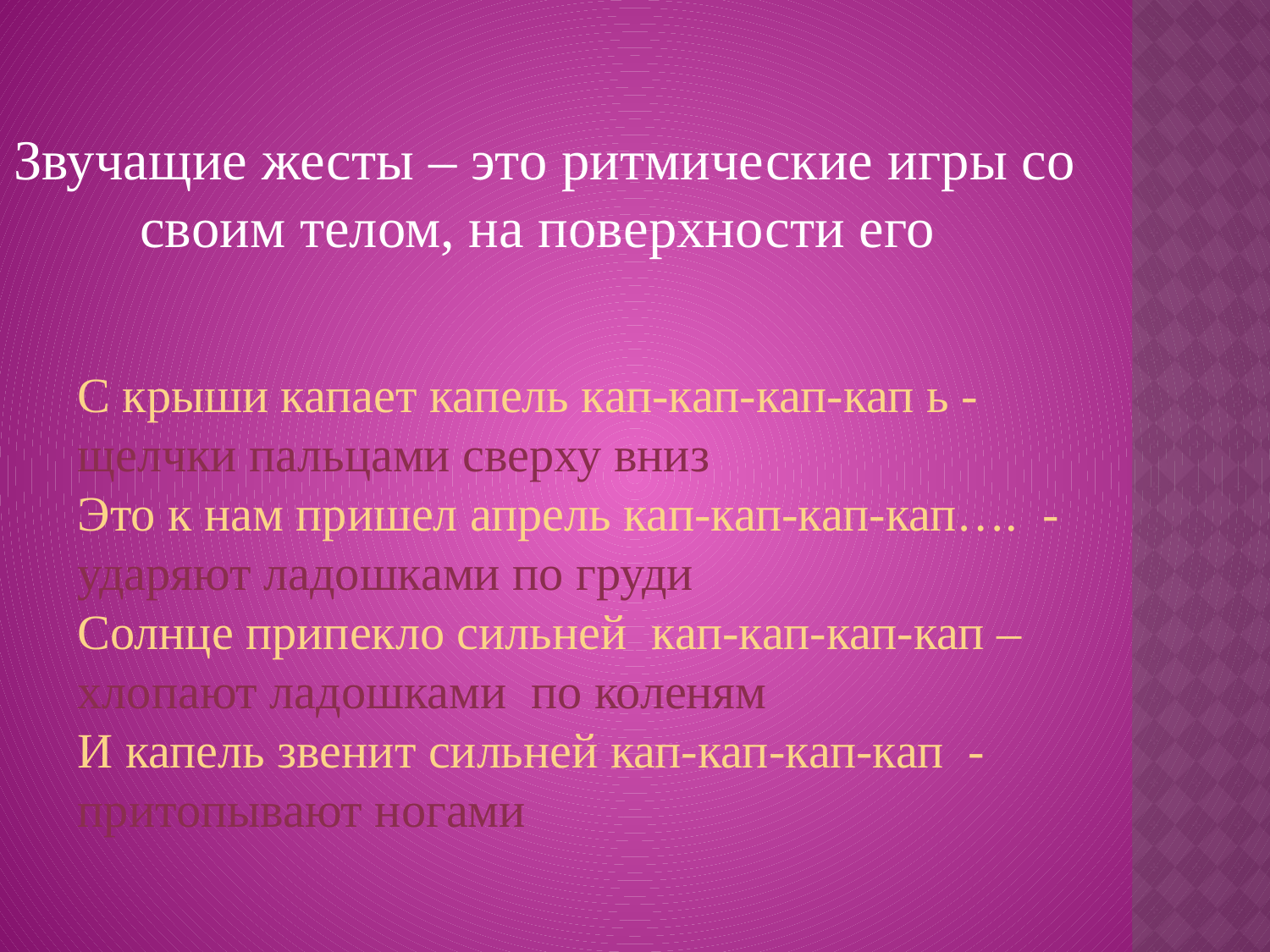

Звучащие жесты – это ритмические игры со своим телом, на поверхности его

С крыши капает капель кап-кап-кап-кап ь -  щелчки пальцами сверху вниз
Это к нам пришел апрель кап-кап-кап-кап….  -ударяют ладошками по груди
Солнце припекло сильней  кап-кап-кап-кап – хлопают ладошками  по коленям
И капель звенит сильней кап-кап-кап-кап  -притопывают ногами